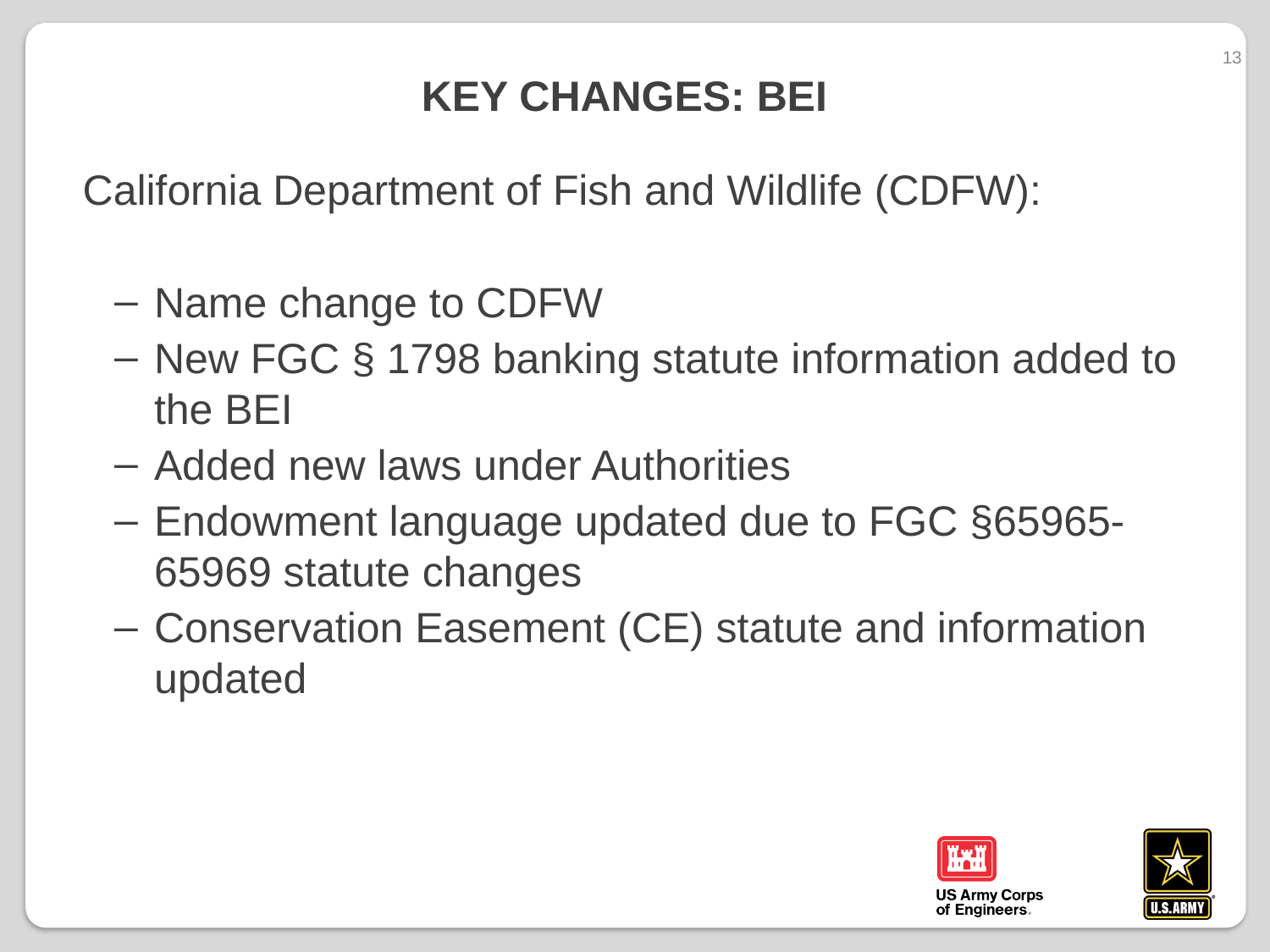

13
# Key Changes: BEI
California Department of Fish and Wildlife (CDFW):

Name change to CDFW
New FGC § 1798 banking statute information added to the BEI
Added new laws under Authorities
Endowment language updated due to FGC §65965-65969 statute changes
Conservation Easement (CE) statute and information updated